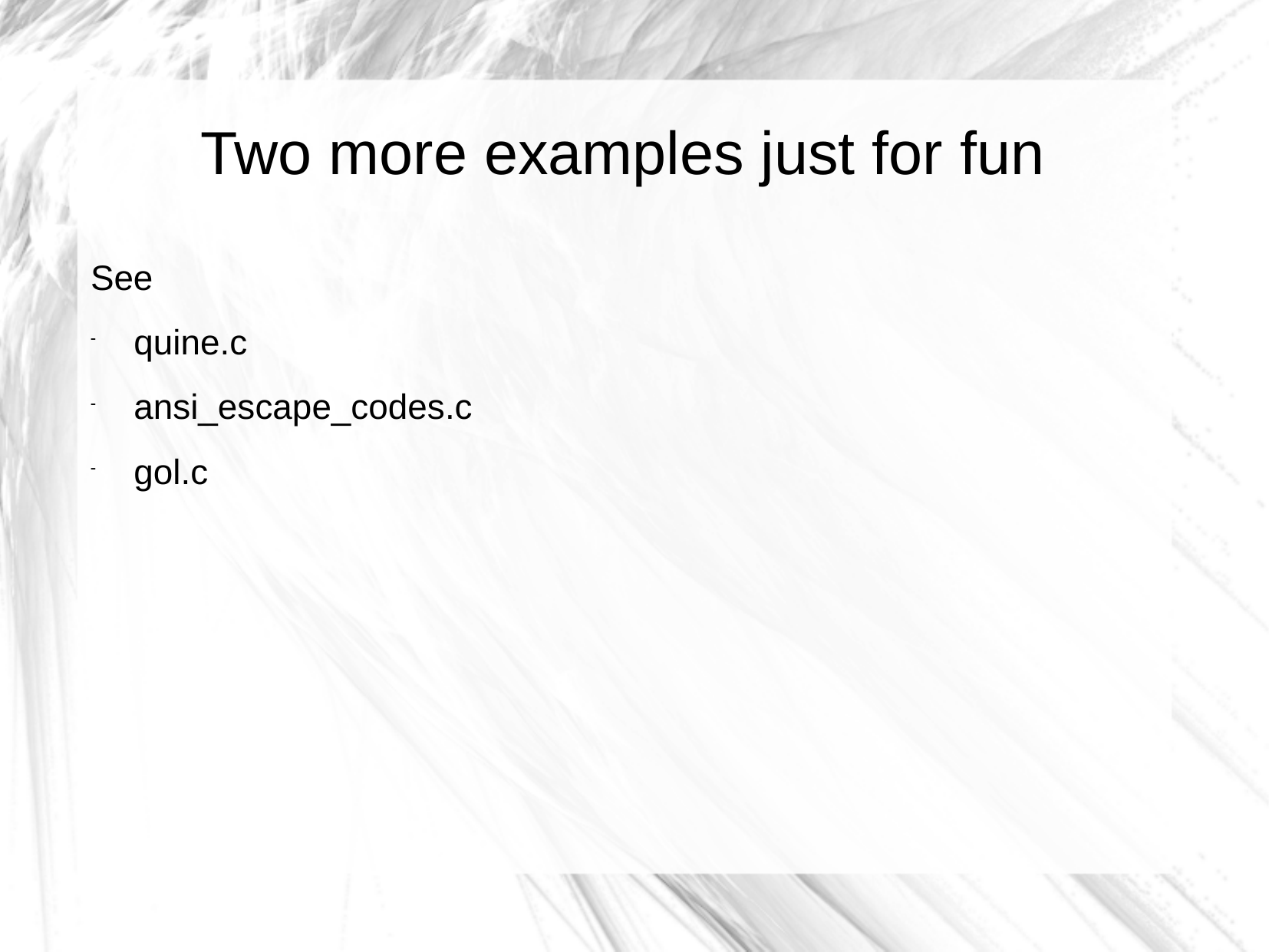

Two more examples just for fun
See
quine.c
ansi_escape_codes.c
gol.c